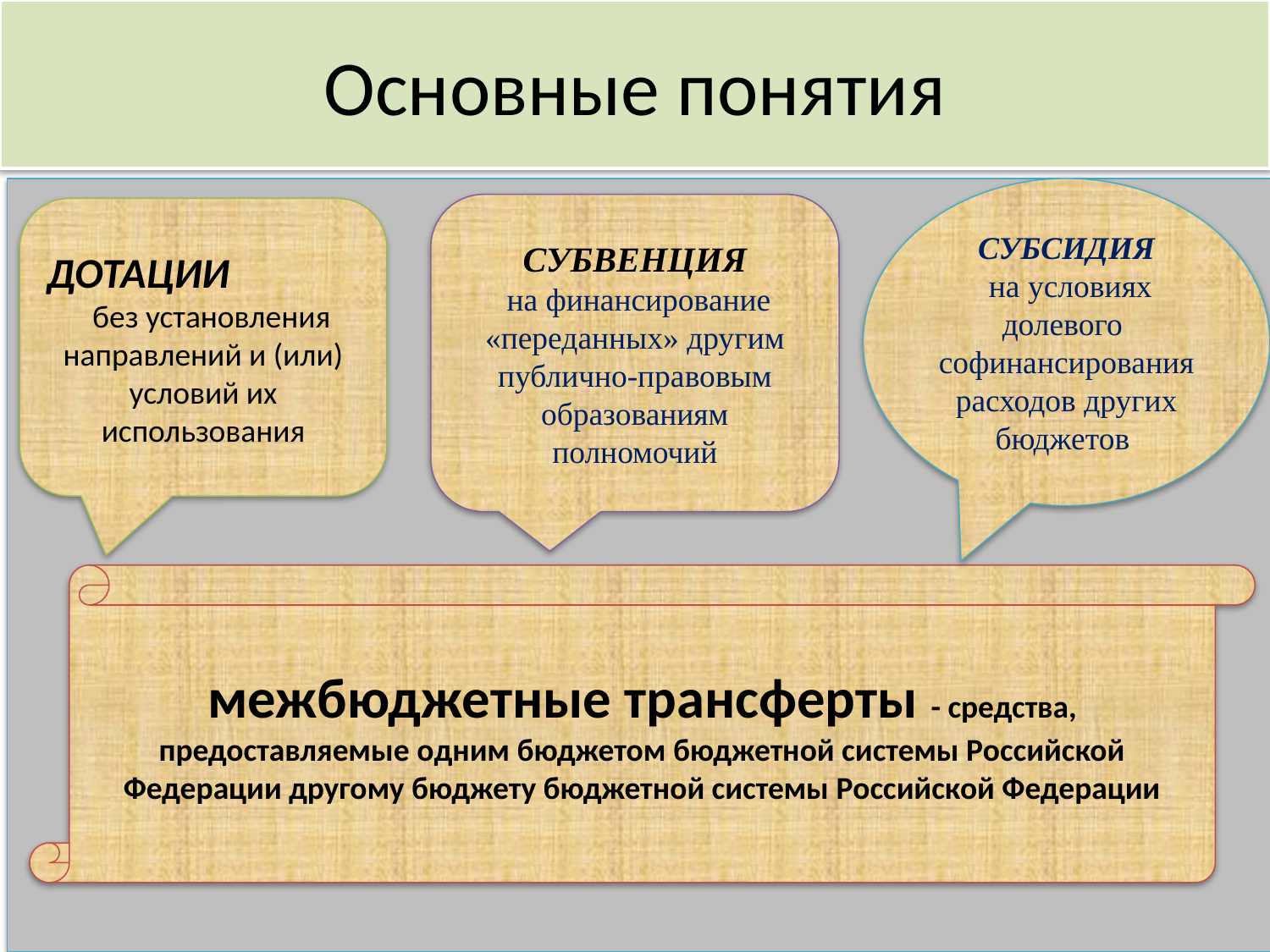

# Основные понятия
СУБСИДИЯ
 на условиях долевого  софинансирования расходов других бюджетов

СУБВЕНЦИЯ
 на финансирование
«переданных» другим публично-правовым образованиям полномочий
ДОТАЦИИ                           без установления направлений и (или) условий их использования
межбюджетные трансферты - средства, предоставляемые одним бюджетом бюджетной системы Российской Федерации другому бюджету бюджетной системы Российской Федерации